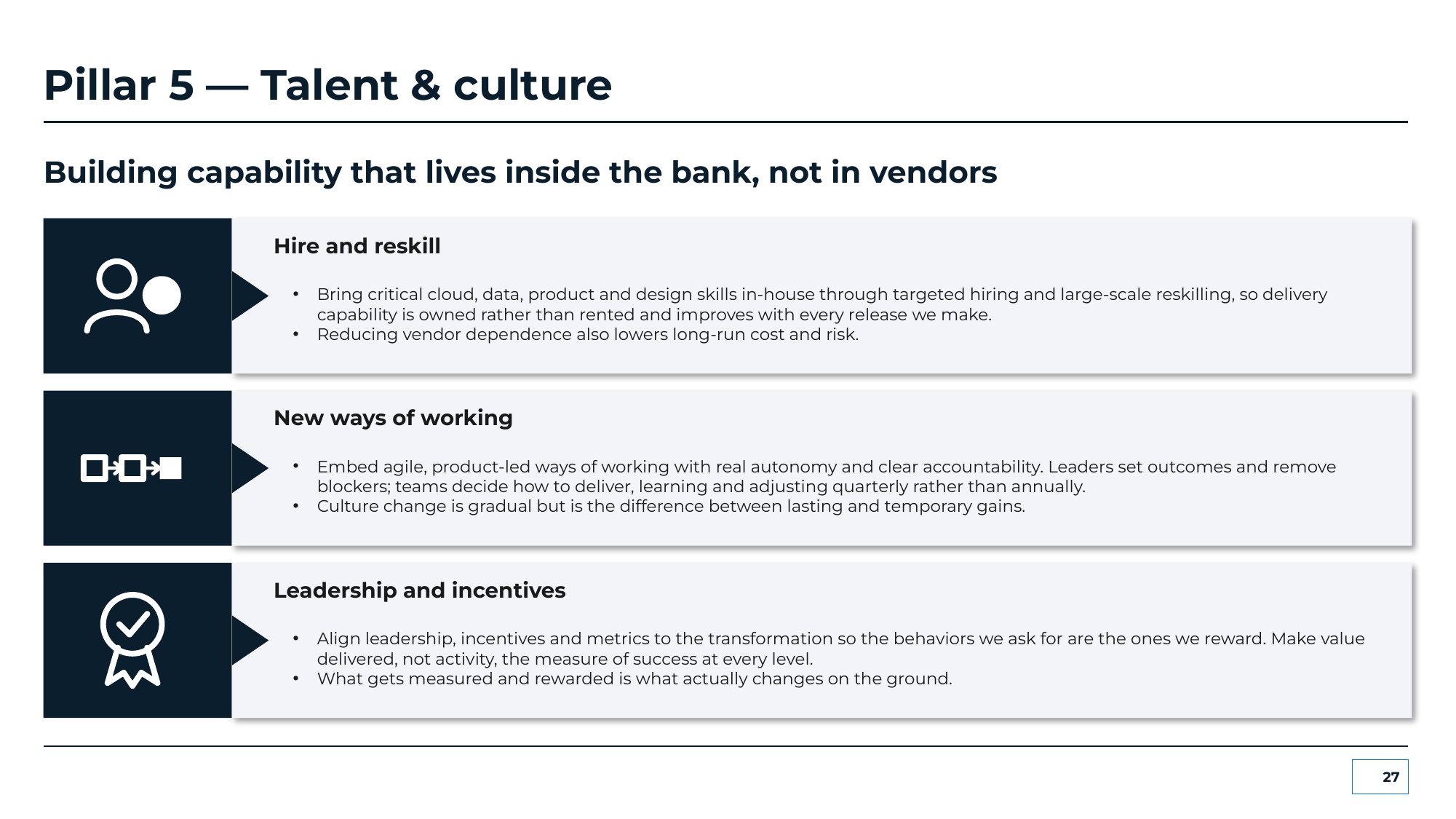

# Pillar 5 — Talent & culture
Building capability that lives inside the bank, not in vendors

Hire and reskill
Bring critical cloud, data, product and design skills in-house through targeted hiring and large-scale reskilling, so delivery capability is owned rather than rented and improves with every release we make.
Reducing vendor dependence also lowers long-run cost and risk.

New ways of working

Embed agile, product-led ways of working with real autonomy and clear accountability. Leaders set outcomes and remove blockers; teams decide how to deliver, learning and adjusting quarterly rather than annually.
Culture change is gradual but is the difference between lasting and temporary gains.

Leadership and incentives
Align leadership, incentives and metrics to the transformation so the behaviors we ask for are the ones we reward. Make value delivered, not activity, the measure of success at every level.
What gets measured and rewarded is what actually changes on the ground.

27